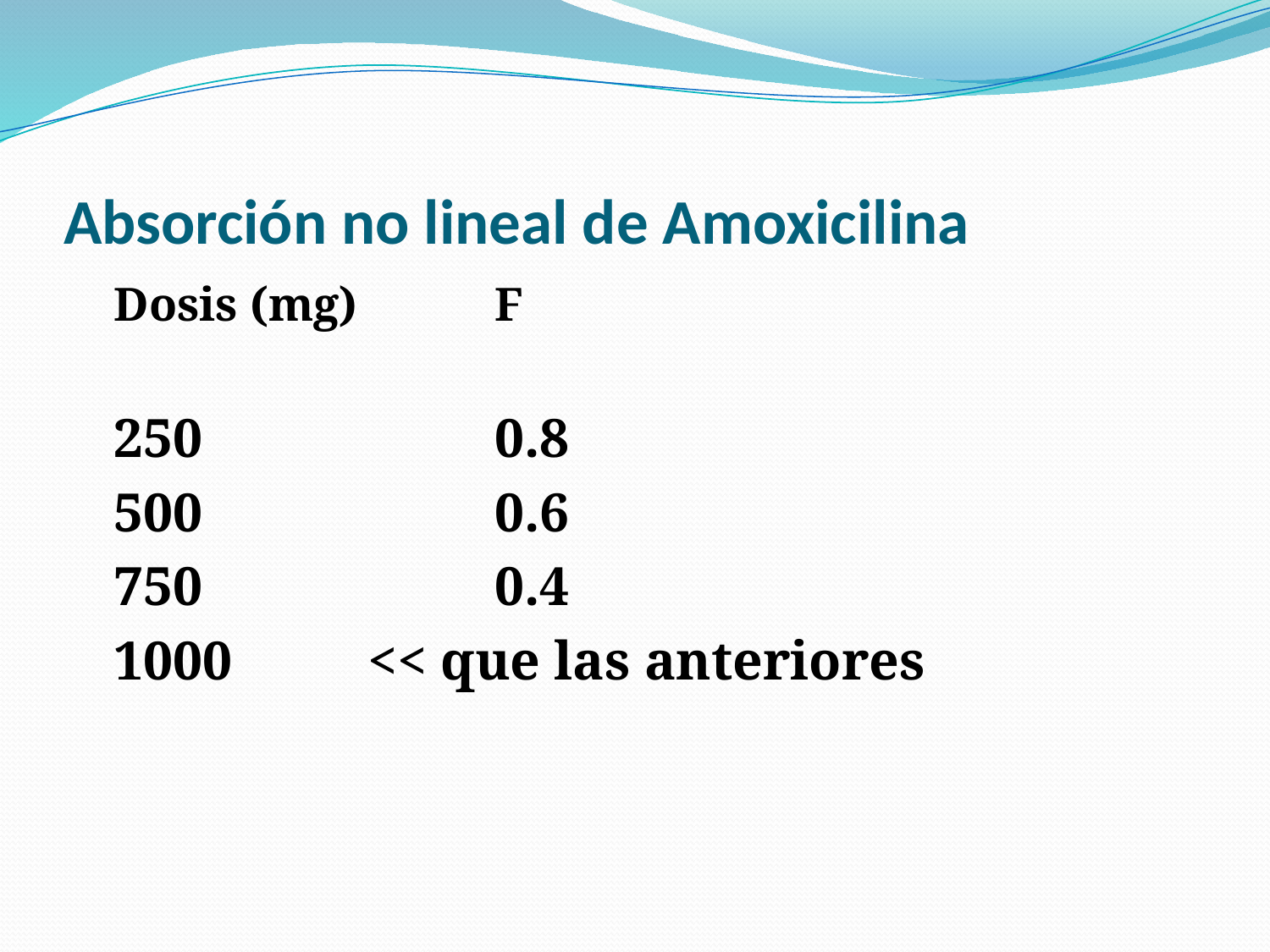

Absorción no lineal de Amoxicilina
Dosis (mg)		F

250			0.8
500			0.6
750			0.4
1000		<< que las anteriores